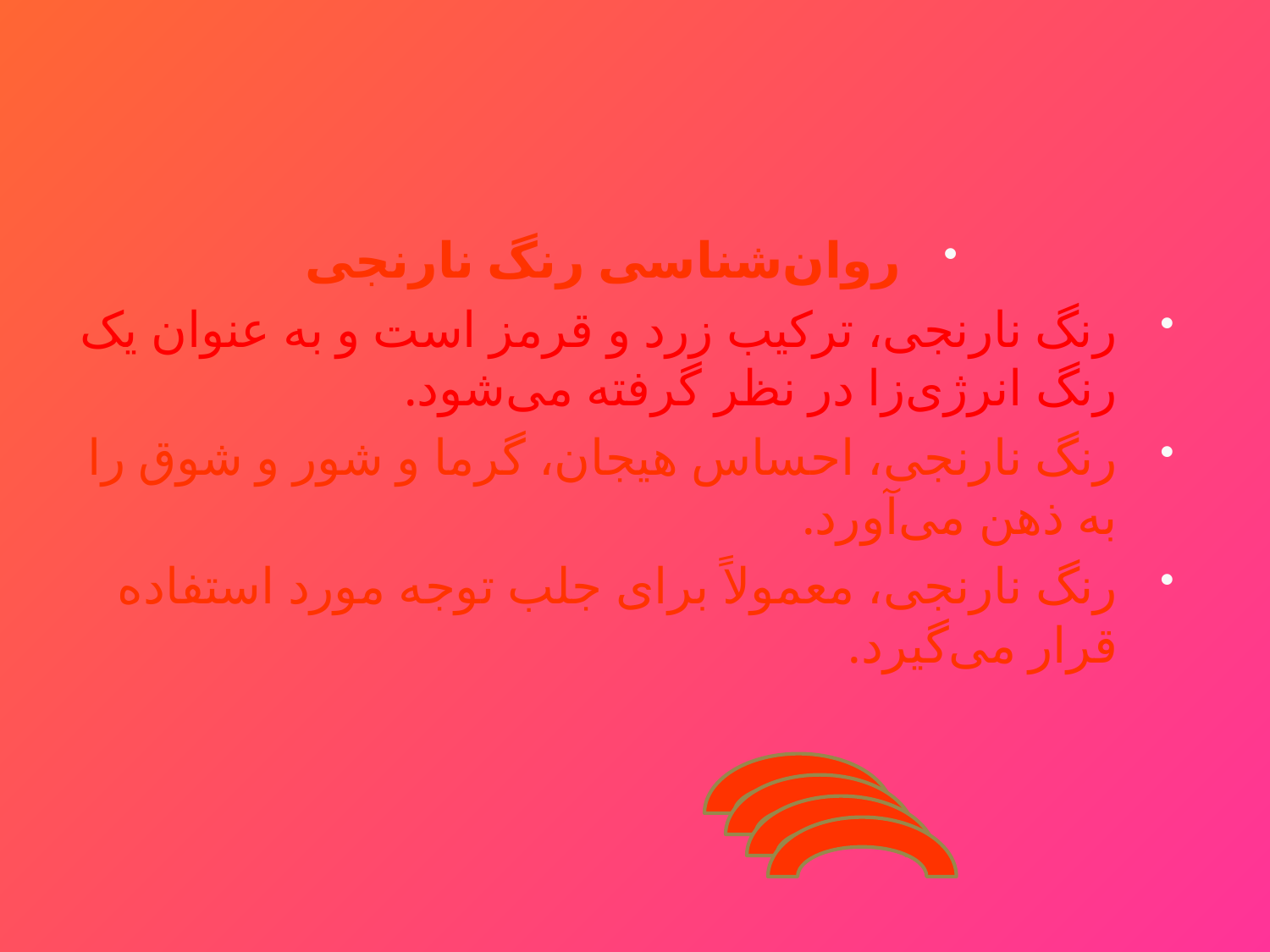

#
روان‌شناسی رنگ نارنجی
رنگ نارنجی، ترکیب زرد و قرمز است و به عنوان یک رنگ انرژی‌زا در نظر گرفته می‌شود.
رنگ نارنجی، احساس هیجان، گرما و شور و شوق را به ذهن می‌آورد.
رنگ نارنجی، معمولاً برای جلب توجه مورد استفاده قرار می‌گیرد.